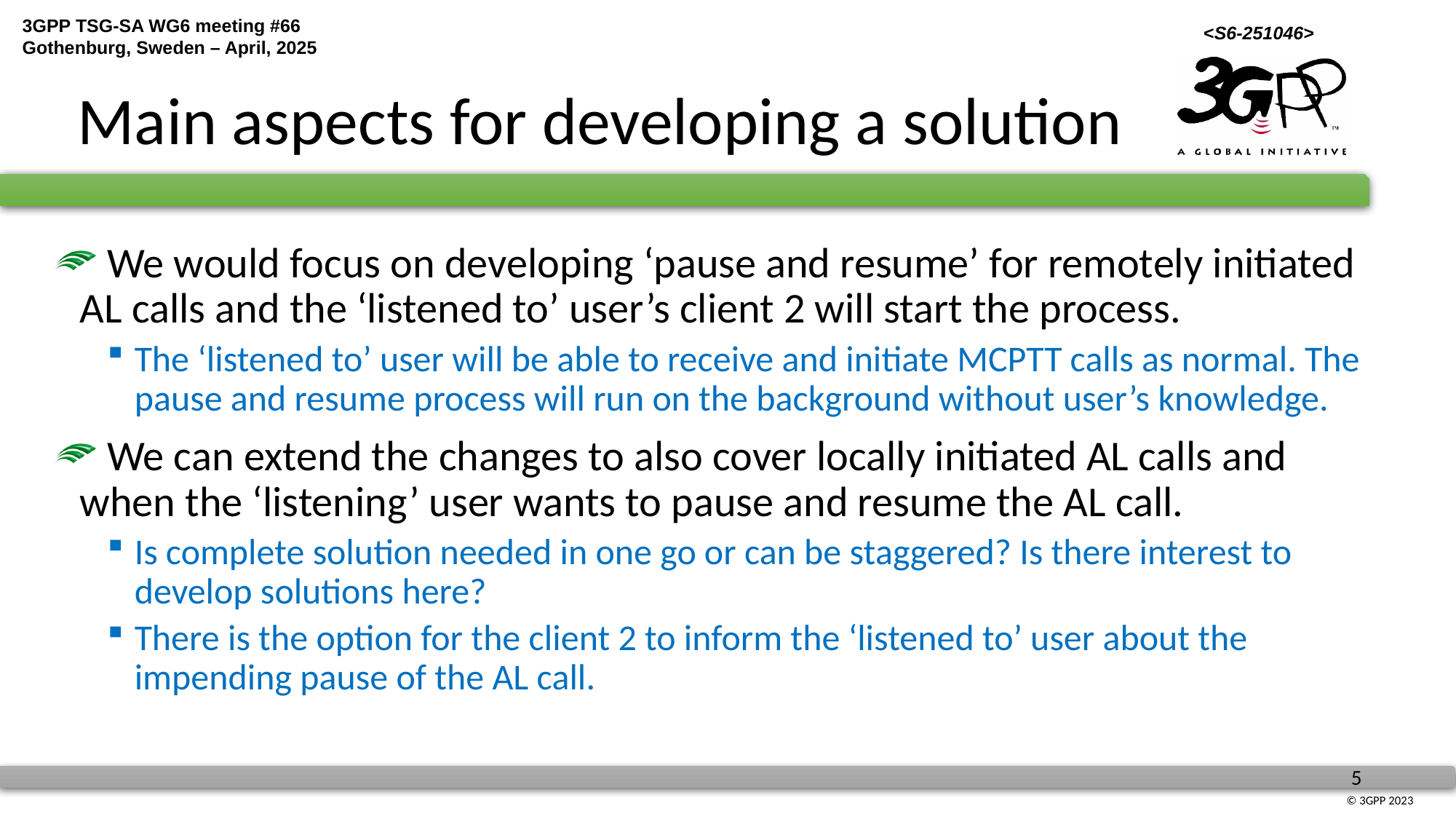

# Main aspects for developing a solution
 We would focus on developing ‘pause and resume’ for remotely initiated AL calls and the ‘listened to’ user’s client 2 will start the process.
The ‘listened to’ user will be able to receive and initiate MCPTT calls as normal. The pause and resume process will run on the background without user’s knowledge.
 We can extend the changes to also cover locally initiated AL calls and when the ‘listening’ user wants to pause and resume the AL call.
Is complete solution needed in one go or can be staggered? Is there interest to develop solutions here?
There is the option for the client 2 to inform the ‘listened to’ user about the impending pause of the AL call.